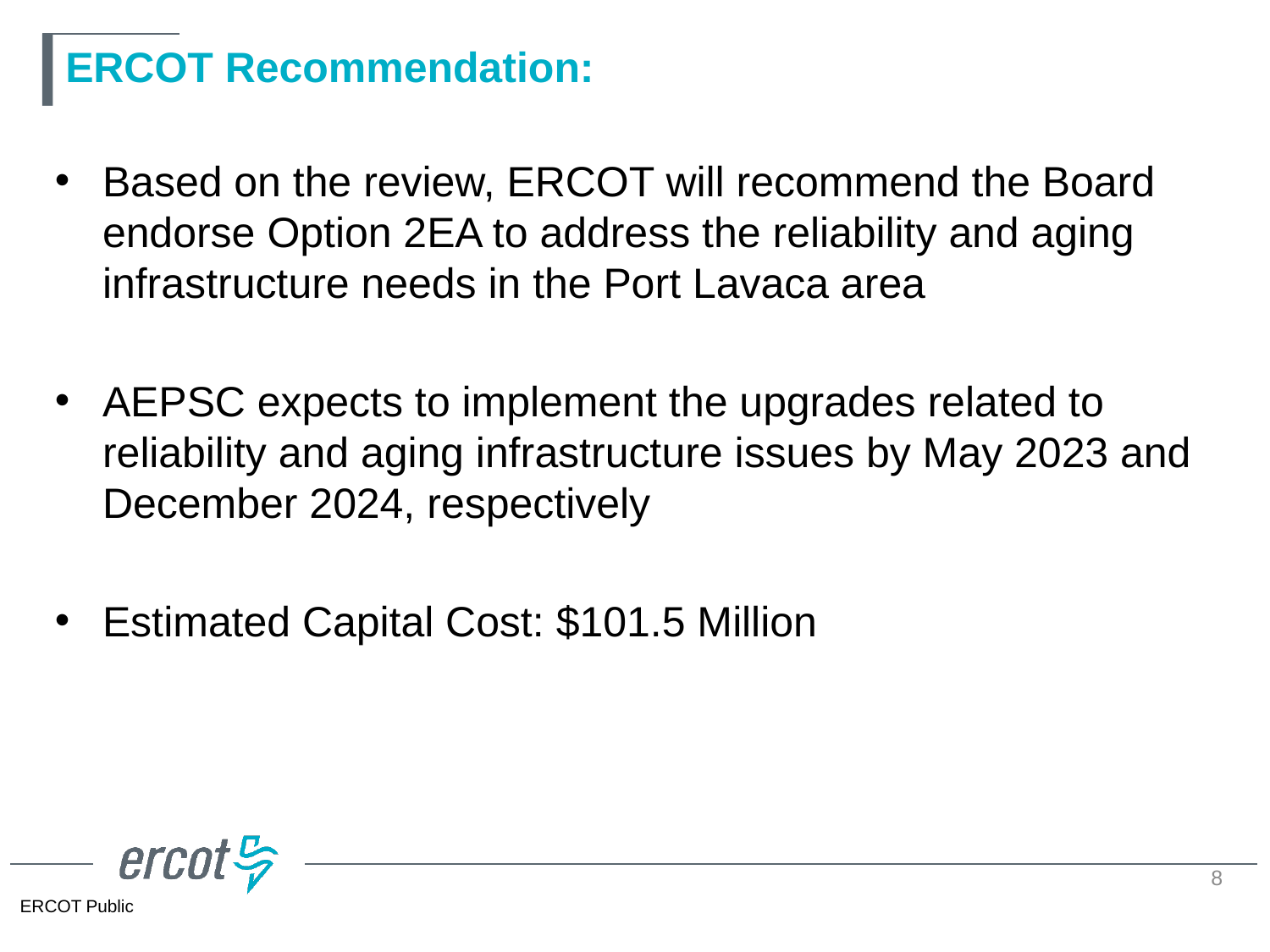

# ERCOT Recommendation:
Based on the review, ERCOT will recommend the Board endorse Option 2EA to address the reliability and aging infrastructure needs in the Port Lavaca area

AEPSC expects to implement the upgrades related to reliability and aging infrastructure issues by May 2023 and December 2024, respectively

Estimated Capital Cost: $101.5 Million

8